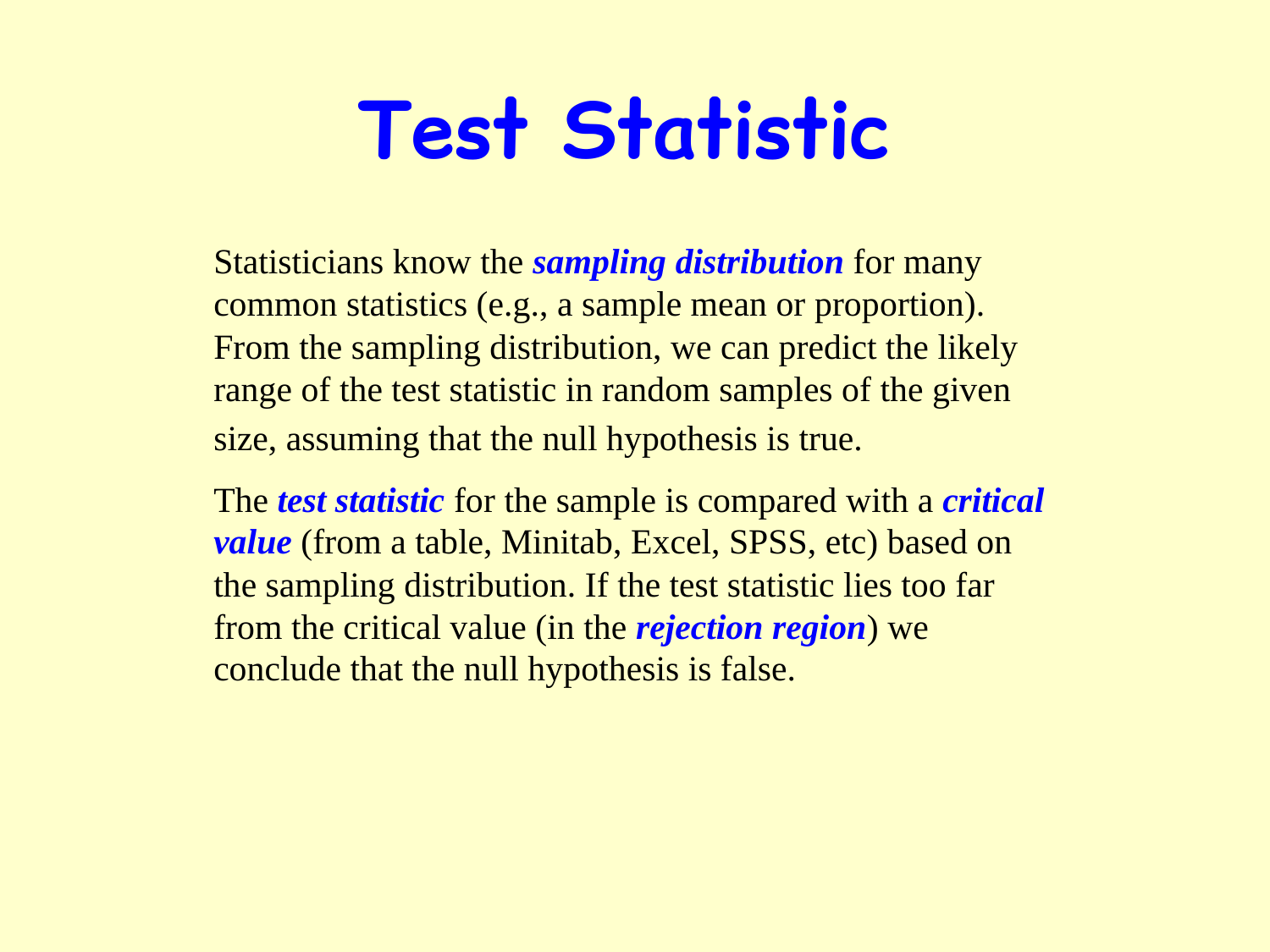

# Test Statistic
Statisticians know the sampling distribution for many common statistics (e.g., a sample mean or proportion). From the sampling distribution, we can predict the likely range of the test statistic in random samples of the given size, assuming that the null hypothesis is true.
The test statistic for the sample is compared with a critical value (from a table, Minitab, Excel, SPSS, etc) based on the sampling distribution. If the test statistic lies too far from the critical value (in the rejection region) we conclude that the null hypothesis is false.